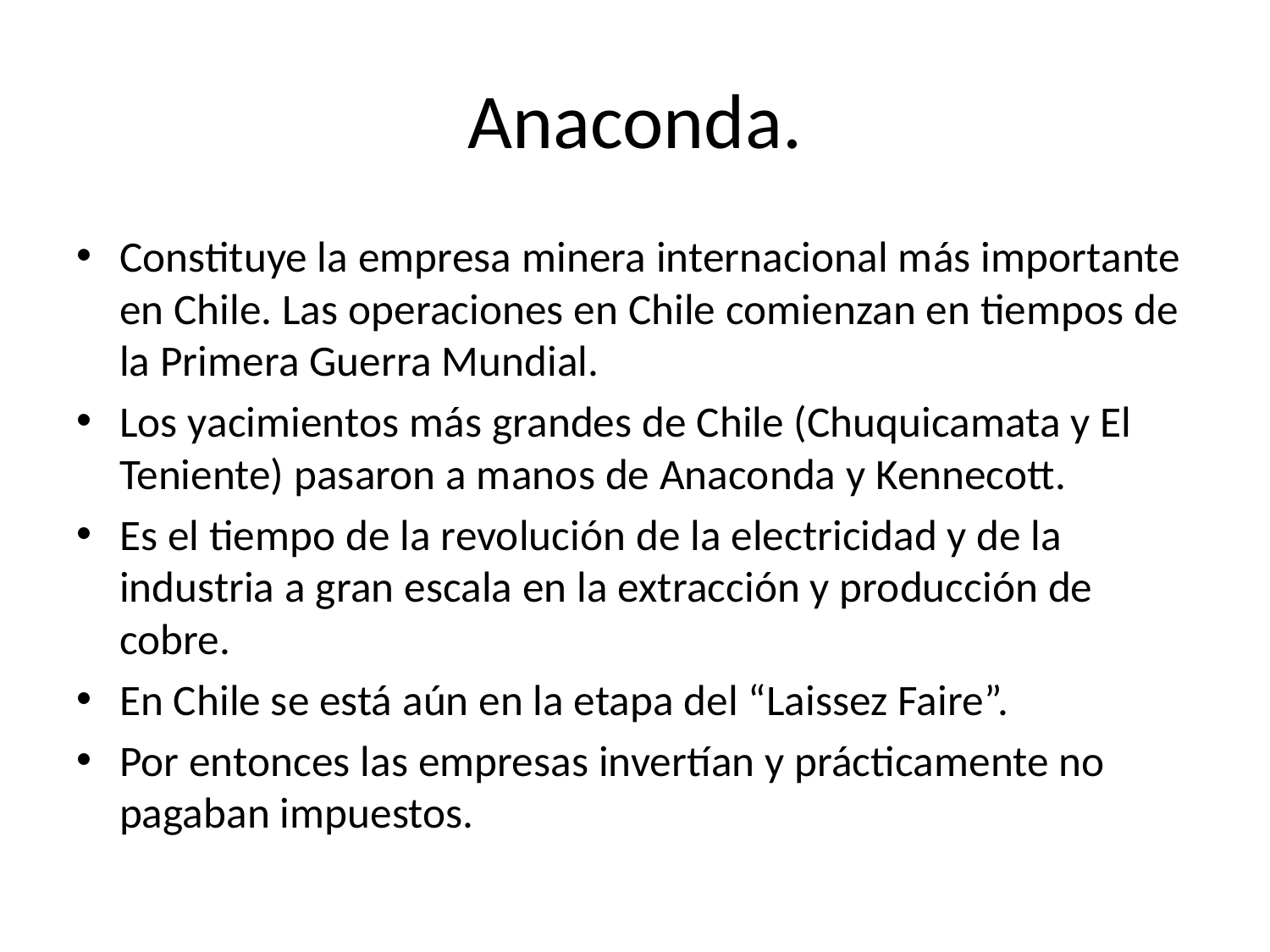

# Anaconda.
Constituye la empresa minera internacional más importante en Chile. Las operaciones en Chile comienzan en tiempos de la Primera Guerra Mundial.
Los yacimientos más grandes de Chile (Chuquicamata y El Teniente) pasaron a manos de Anaconda y Kennecott.
Es el tiempo de la revolución de la electricidad y de la industria a gran escala en la extracción y producción de cobre.
En Chile se está aún en la etapa del “Laissez Faire”.
Por entonces las empresas invertían y prácticamente no pagaban impuestos.